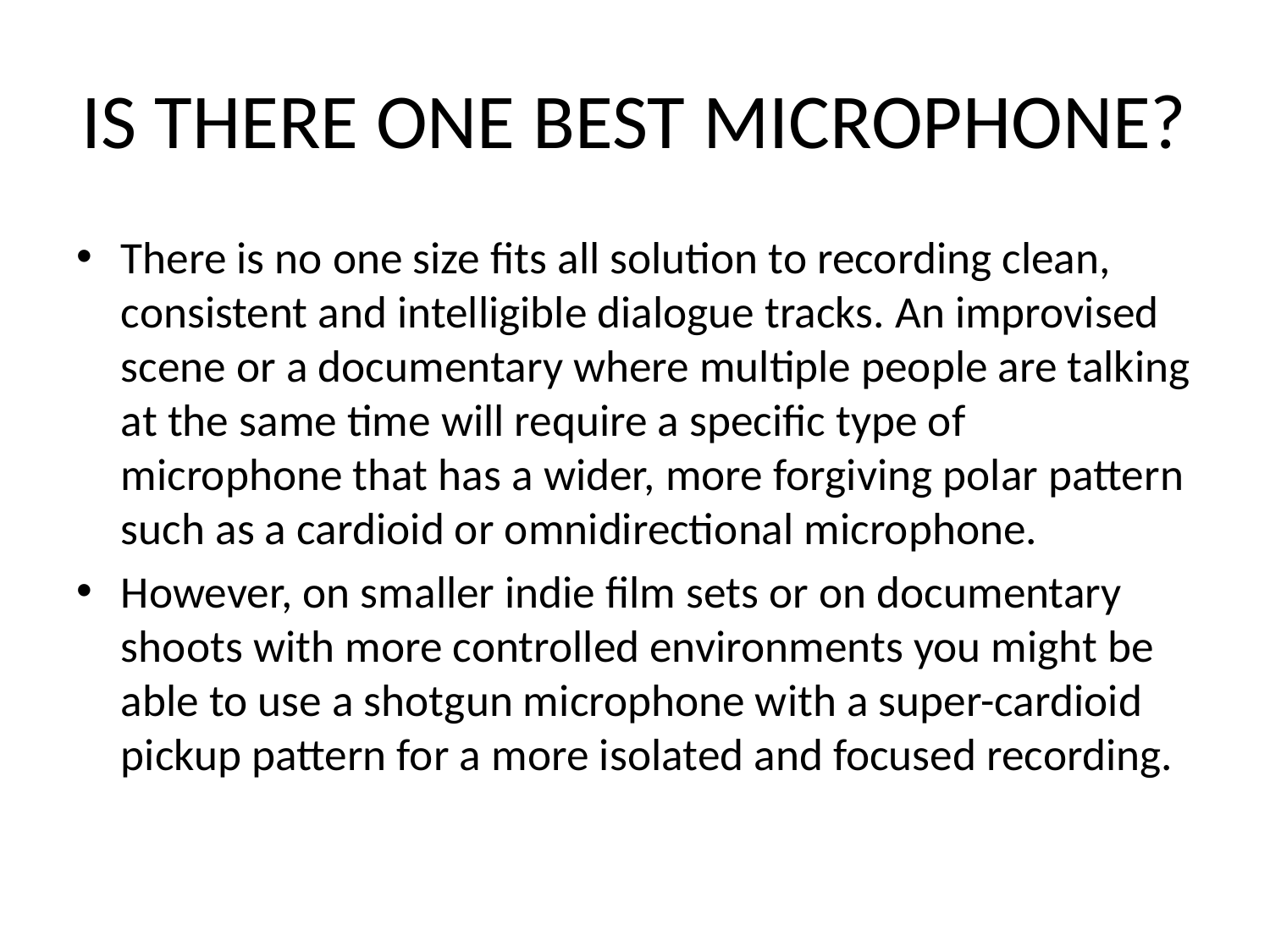

# IS THERE ONE BEST MICROPHONE?
There is no one size fits all solution to recording clean, consistent and intelligible dialogue tracks. An improvised scene or a documentary where multiple people are talking at the same time will require a specific type of microphone that has a wider, more forgiving polar pattern such as a cardioid or omnidirectional microphone.
However, on smaller indie film sets or on documentary shoots with more controlled environments you might be able to use a shotgun microphone with a super-cardioid pickup pattern for a more isolated and focused recording.